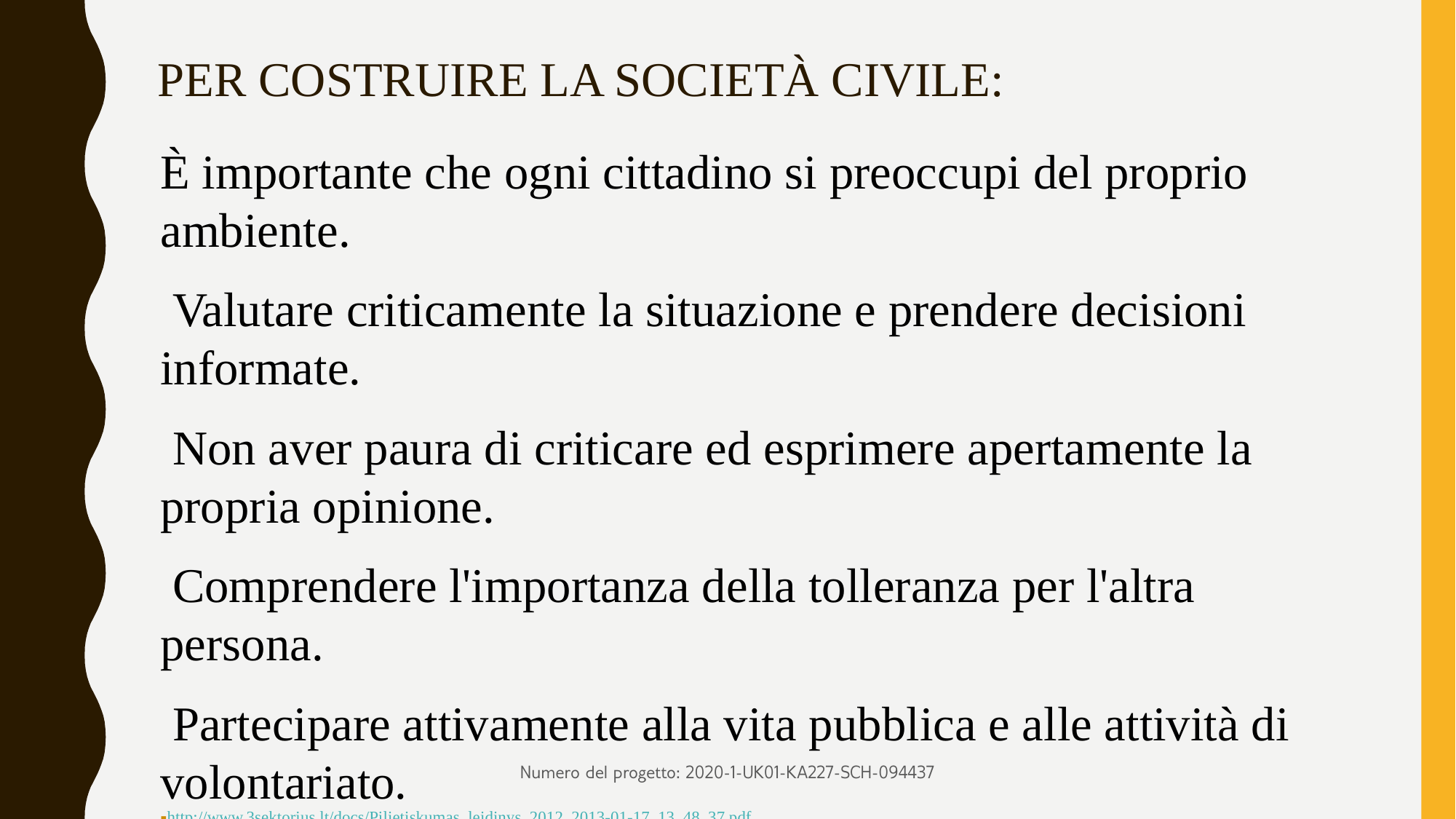

# PER COSTRUIRE LA SOCIETÀ CIVILE:

È importante che ogni cittadino si preoccupi del proprio ambiente.
 Valutare criticamente la situazione e prendere decisioni informate.
 Non aver paura di criticare ed esprimere apertamente la propria opinione.
 Comprendere l'importanza della tolleranza per l'altra persona.
 Partecipare attivamente alla vita pubblica e alle attività di volontariato.
http://www.3sektorius.lt/docs/Pilietiskumas_leidinys_2012_2013-01-17_13_48_37.pdf

Numero del progetto: 2020-1-UK01-KA227-SCH-094437